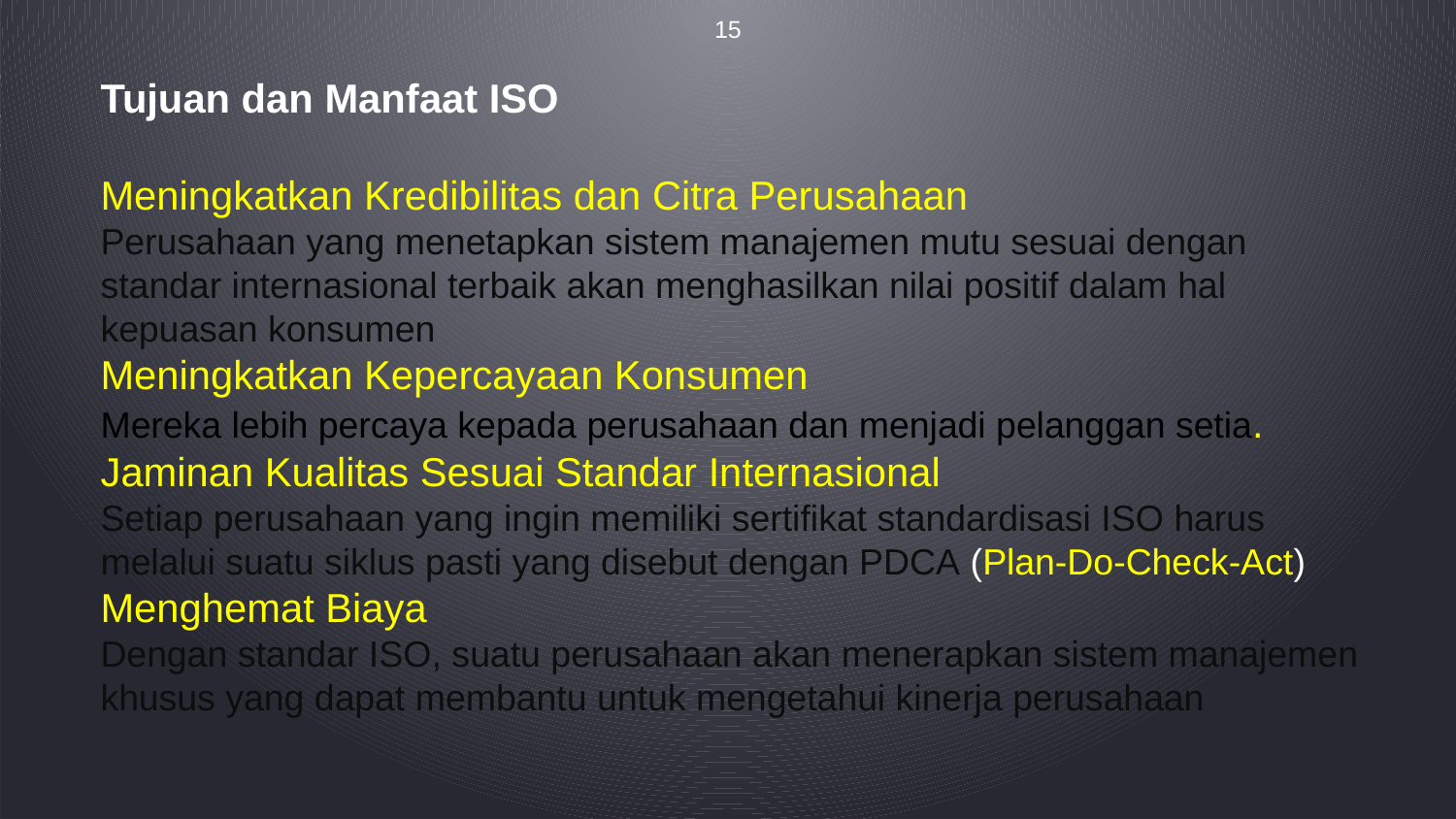

15
# Tujuan dan Manfaat ISO Meningkatkan Kredibilitas dan Citra Perusahaan Perusahaan yang menetapkan sistem manajemen mutu sesuai dengan standar internasional terbaik akan menghasilkan nilai positif dalam hal kepuasan konsumen Meningkatkan Kepercayaan Konsumen Mereka lebih percaya kepada perusahaan dan menjadi pelanggan setia. Jaminan Kualitas Sesuai Standar Internasional Setiap perusahaan yang ingin memiliki sertifikat standardisasi ISO harus melalui suatu siklus pasti yang disebut dengan PDCA (Plan-Do-Check-Act) Menghemat Biaya Dengan standar ISO, suatu perusahaan akan menerapkan sistem manajemen khusus yang dapat membantu untuk mengetahui kinerja perusahaan